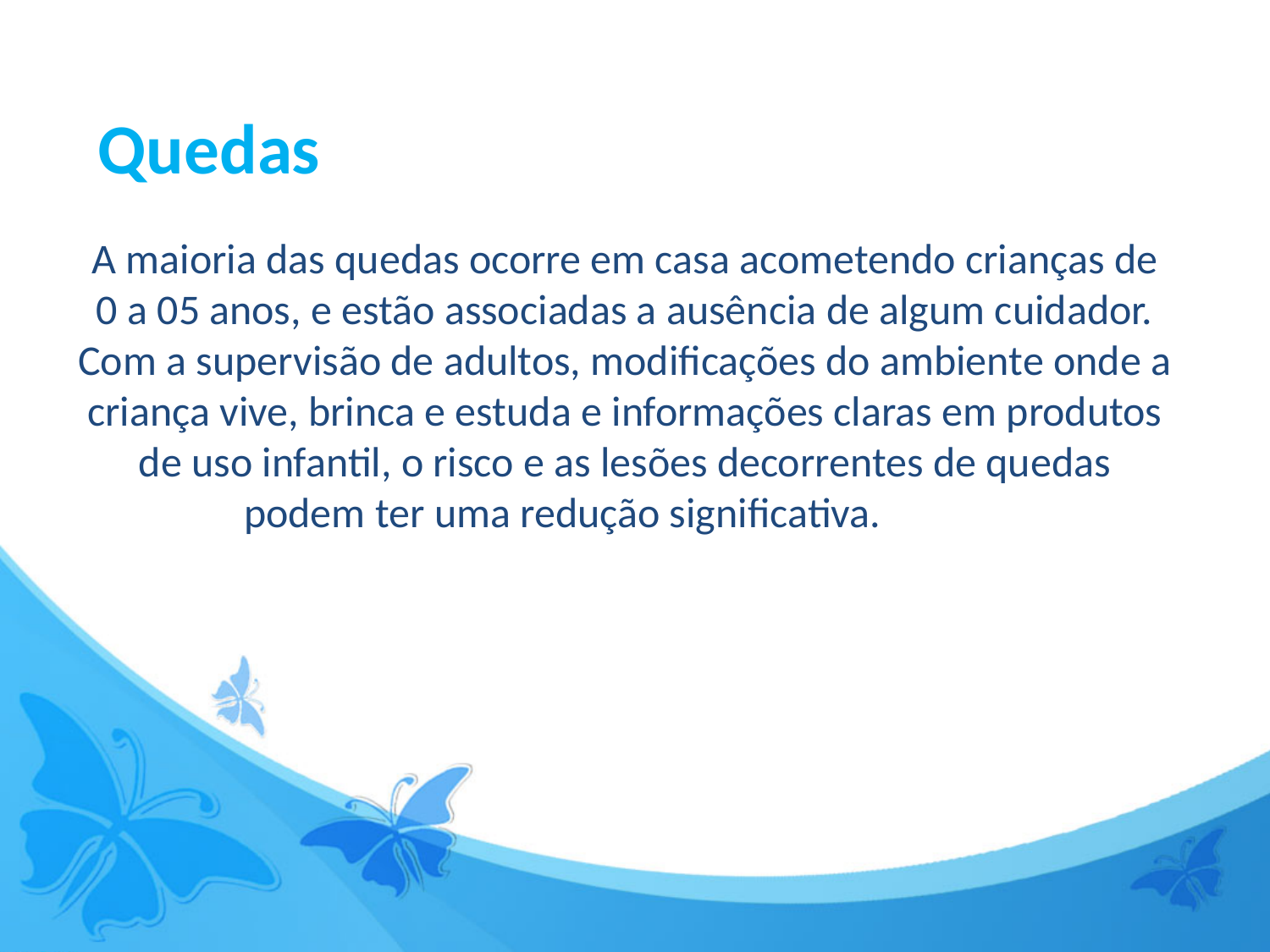

# Quedas
A maioria das quedas ocorre em casa acometendo crianças de 0 a 05 anos, e estão associadas a ausência de algum cuidador. Com a supervisão de adultos, modificações do ambiente onde a criança vive, brinca e estuda e informações claras em produtos de uso infantil, o risco e as lesões decorrentes de quedas podem ter uma redução significativa.